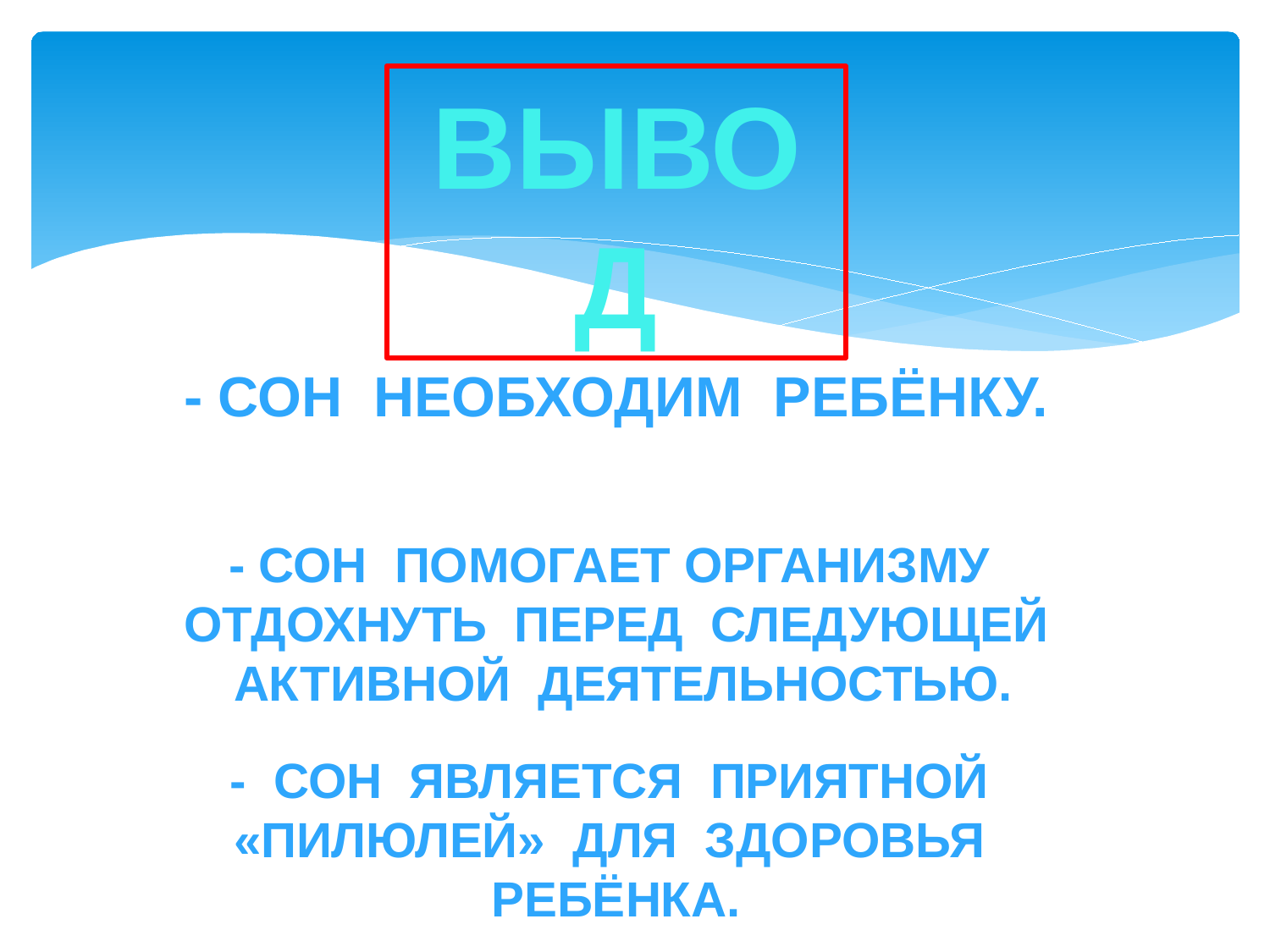

ВЫВОД

- Сон  необходим  ребёнку.

- Сон  помогает организму  отдохнуть  перед  следующей  активной  деятельностью.

-  Сон  является  приятной  «пилюлей»  для  здоровья  ребёнка.